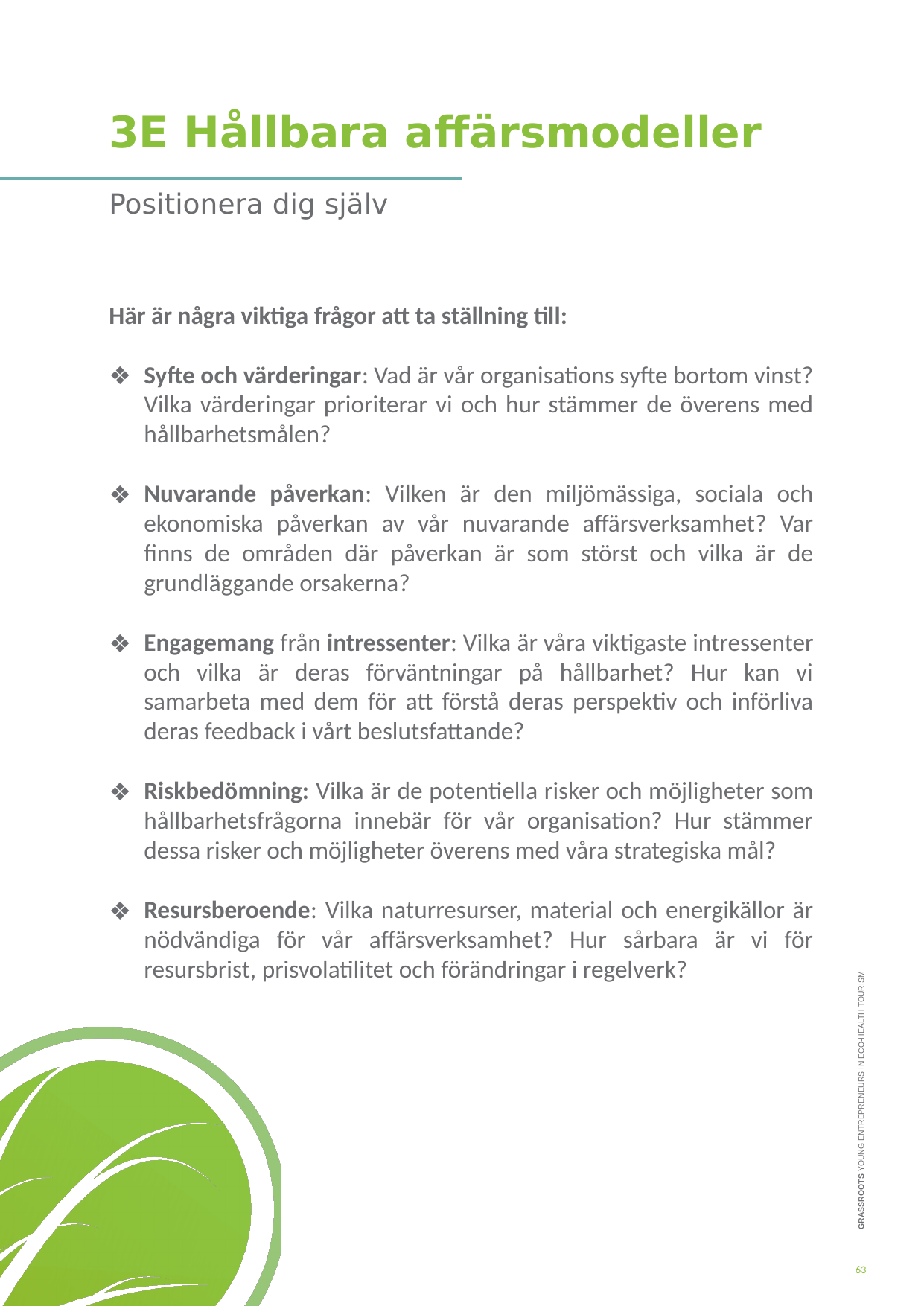

3E Hållbara affärsmodeller
Positionera dig själv
Här är några viktiga frågor att ta ställning till:

Syfte och värderingar: Vad är vår organisations syfte bortom vinst? Vilka värderingar prioriterar vi och hur stämmer de överens med hållbarhetsmålen?

Nuvarande påverkan: Vilken är den miljömässiga, sociala och ekonomiska påverkan av vår nuvarande affärsverksamhet? Var finns de områden där påverkan är som störst och vilka är de grundläggande orsakerna?

Engagemang från intressenter: Vilka är våra viktigaste intressenter och vilka är deras förväntningar på hållbarhet? Hur kan vi samarbeta med dem för att förstå deras perspektiv och införliva deras feedback i vårt beslutsfattande?

Riskbedömning: Vilka är de potentiella risker och möjligheter som hållbarhetsfrågorna innebär för vår organisation? Hur stämmer dessa risker och möjligheter överens med våra strategiska mål?

Resursberoende: Vilka naturresurser, material och energikällor är nödvändiga för vår affärsverksamhet? Hur sårbara är vi för resursbrist, prisvolatilitet och förändringar i regelverk?

63